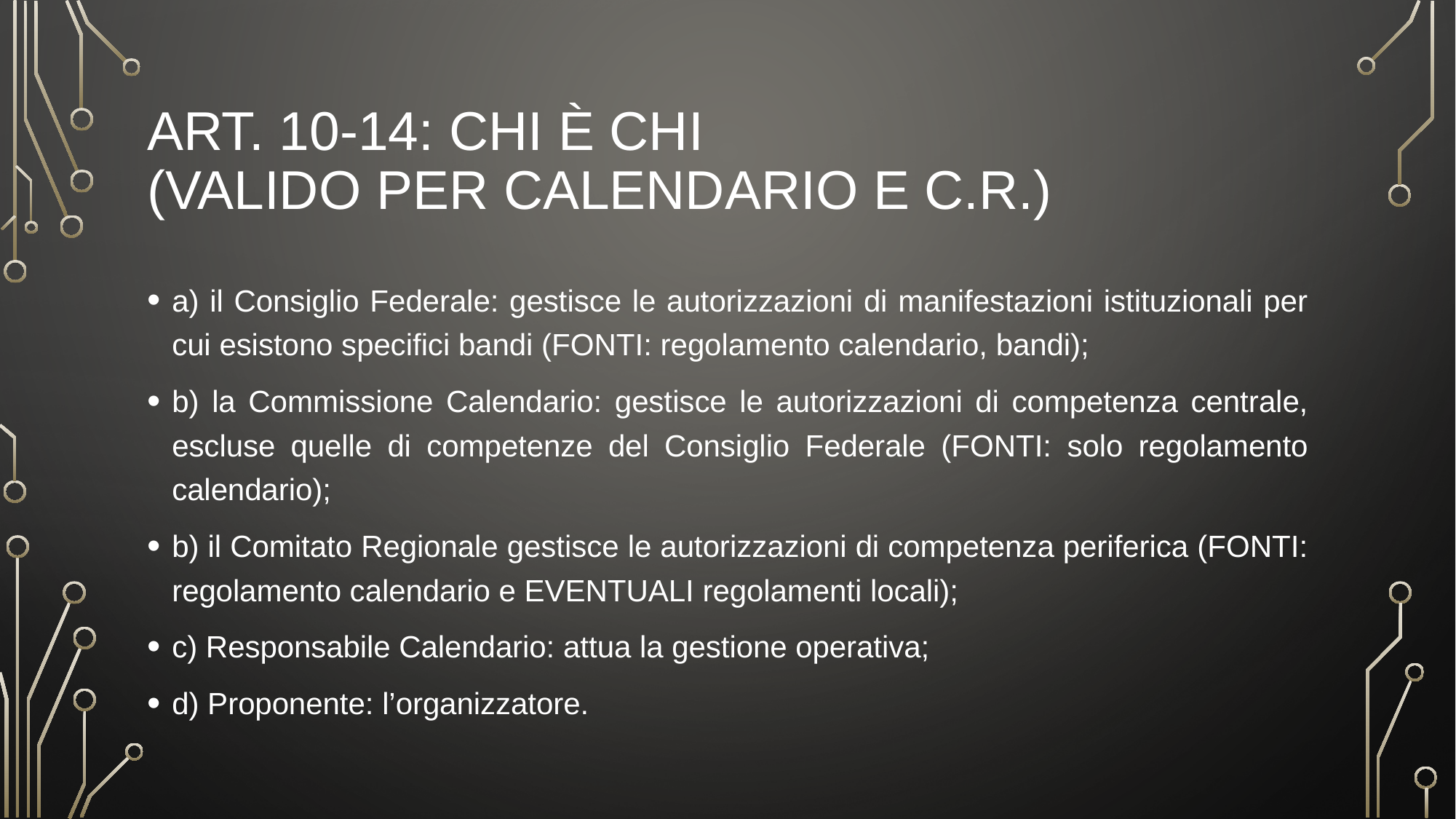

# ART. 10-14: CHI è CHI (Valido per CALENDARIO E C.R.)
a) il Consiglio Federale: gestisce le autorizzazioni di manifestazioni istituzionali per cui esistono specifici bandi (FONTI: regolamento calendario, bandi);
b) la Commissione Calendario: gestisce le autorizzazioni di competenza centrale, escluse quelle di competenze del Consiglio Federale (FONTI: solo regolamento calendario);
b) il Comitato Regionale gestisce le autorizzazioni di competenza periferica (FONTI: regolamento calendario e EVENTUALI regolamenti locali);
c) Responsabile Calendario: attua la gestione operativa;
d) Proponente: l’organizzatore.